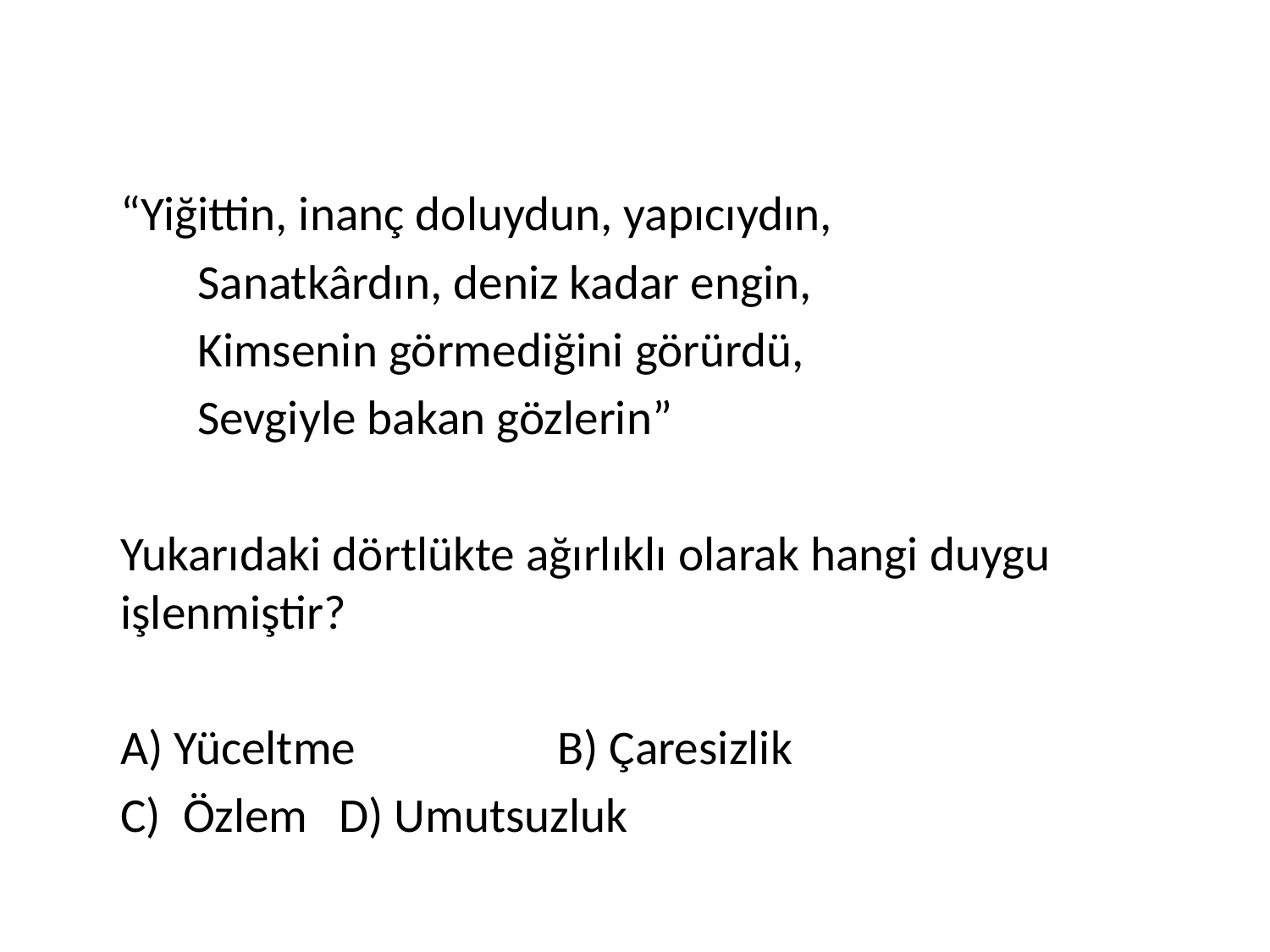

“Yiğittin, inanç doluydun, yapıcıydın,
	       Sanatkârdın, deniz kadar engin,
	       Kimsenin görmediğini görürdü,
	       Sevgiyle bakan gözlerin”

	Yukarıdaki dörtlükte ağırlıklı olarak hangi duygu işlenmiştir?

	A) Yüceltme		B) Çaresizlik
	C)  Özlem			D) Umutsuzluk